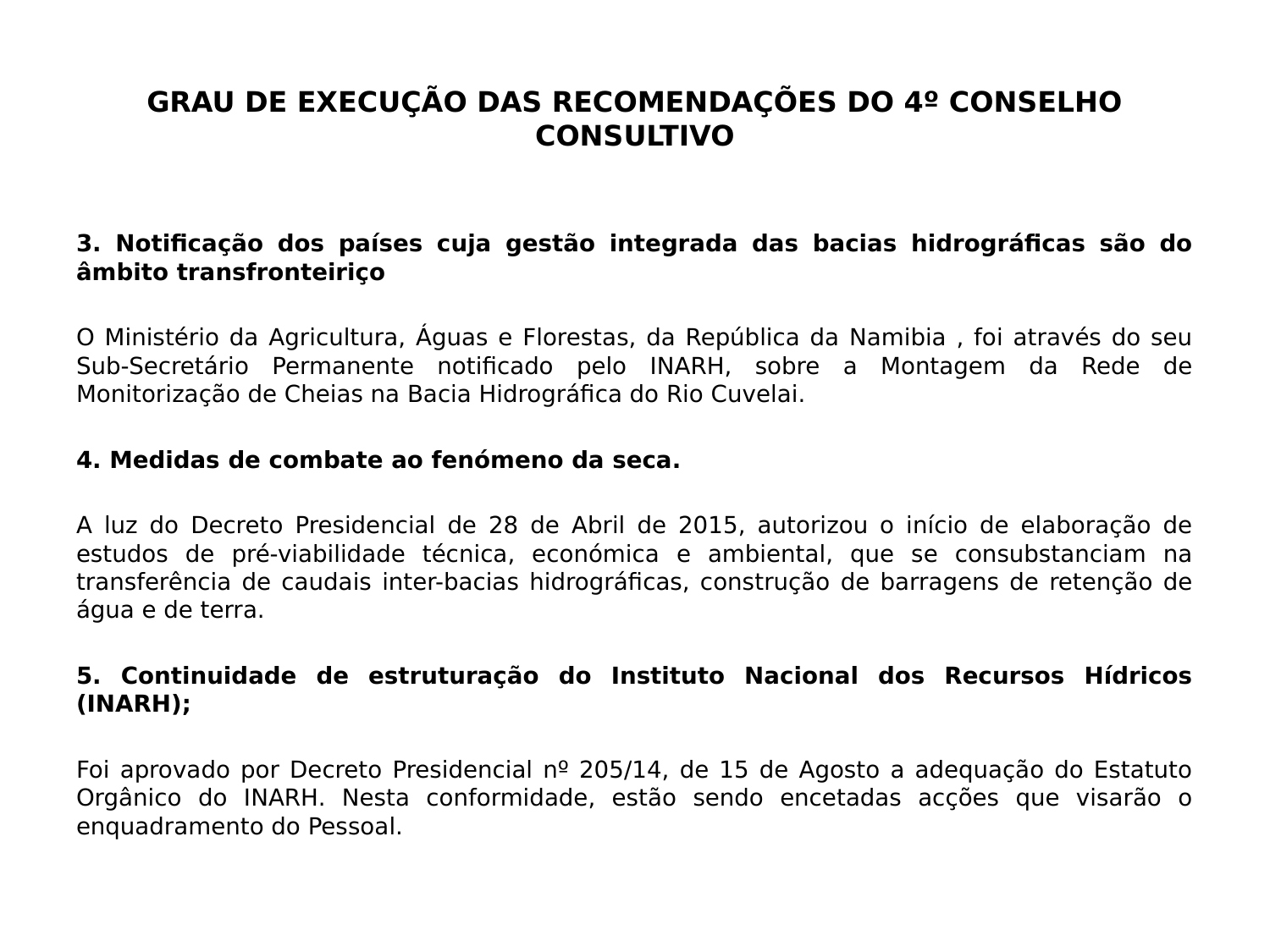

# GRAU DE EXECUÇÃO DAS RECOMENDAÇÕES DO 4º CONSELHO CONSULTIVO
3. Notificação dos países cuja gestão integrada das bacias hidrográficas são do âmbito transfronteiriço

O Ministério da Agricultura, Águas e Florestas, da República da Namibia , foi através do seu Sub-Secretário Permanente notificado pelo INARH, sobre a Montagem da Rede de Monitorização de Cheias na Bacia Hidrográfica do Rio Cuvelai.

4. Medidas de combate ao fenómeno da seca.

A luz do Decreto Presidencial de 28 de Abril de 2015, autorizou o início de elaboração de estudos de pré-viabilidade técnica, económica e ambiental, que se consubstanciam na transferência de caudais inter-bacias hidrográficas, construção de barragens de retenção de água e de terra.

5. Continuidade de estruturação do Instituto Nacional dos Recursos Hídricos (INARH);

Foi aprovado por Decreto Presidencial nº 205/14, de 15 de Agosto a adequação do Estatuto Orgânico do INARH. Nesta conformidade, estão sendo encetadas acções que visarão o enquadramento do Pessoal.